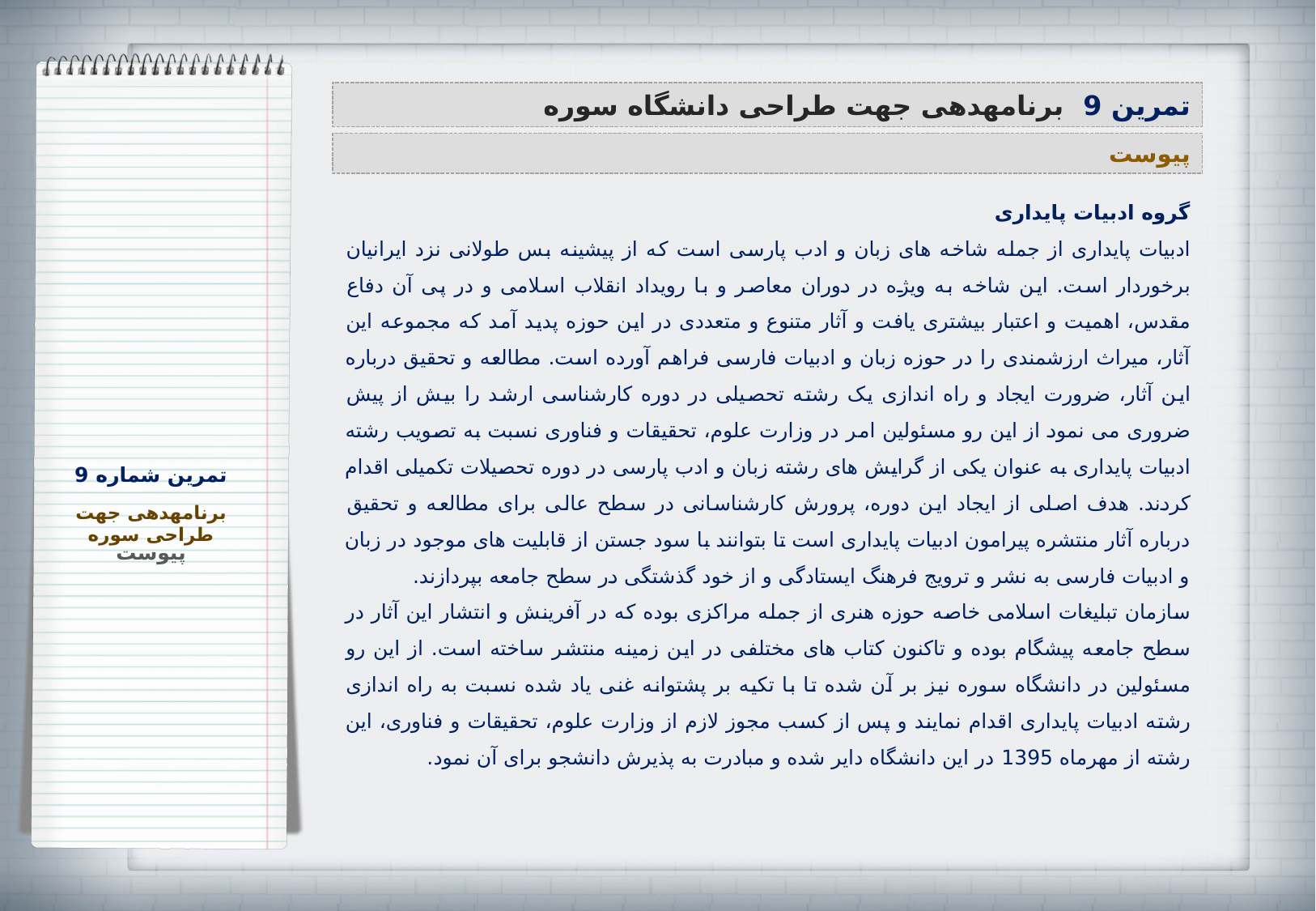

تمرین 9  برنامه‏دهی جهت طراحی دانشگاه سوره
پیوست
گروه ادبیات پایداری
ادبیات پایداری از جمله شاخه های زبان و ادب پارسی است که از پیشینه بس طولانی نزد ایرانیان برخوردار است. این شاخه به ویژه در دوران معاصر و با رویداد انقلاب اسلامی و در پی آن دفاع مقدس، اهمیت و اعتبار بیشتری یافت و آثار متنوع و متعددی در این حوزه پدید آمد که مجموعه این آثار، میراث ارزشمندی را در حوزه زبان و ادبیات فارسی فراهم آورده است. مطالعه و تحقیق درباره این آثار، ضرورت ایجاد و راه اندازی یک رشته تحصیلی در دوره کارشناسی ارشد را بیش از پیش ضروری می نمود از این رو مسئولین امر در وزارت علوم، تحقیقات و فناوری نسبت به تصویب رشته ادبیات پایداری به عنوان یکی از گرایش های رشته زبان و ادب پارسی در دوره تحصیلات تکمیلی اقدام کردند. هدف اصلی از ایجاد این دوره، پرورش کارشناسانی در سطح عالی برای مطالعه و تحقیق درباره آثار منتشره پیرامون ادبیات پایداری است تا بتوانند با سود جستن از قابلیت های موجود در زبان و ادبیات فارسی به نشر و ترویج فرهنگ ایستادگی و از خود گذشتگی در سطح جامعه بپردازند.
سازمان تبلیغات اسلامی خاصه حوزه هنری از جمله مراکزی بوده که در آفرینش و انتشار این آثار در سطح جامعه پیشگام بوده و تاکنون کتاب های مختلفی در این زمینه منتشر ساخته است. از این رو مسئولین در دانشگاه سوره نیز بر آن شده تا با تکیه بر پشتوانه غنی یاد شده نسبت به راه اندازی رشته ادبیات پایداری اقدام نمایند و پس از کسب مجوز لازم از وزارت علوم، تحقیقات و فناوری، این رشته از مهرماه 1395 در این دانشگاه دایر شده و مبادرت به پذیرش دانشجو برای آن نمود.
تمرین شماره 9
برنامه‏دهی جهت طراحی سوره
پیوست